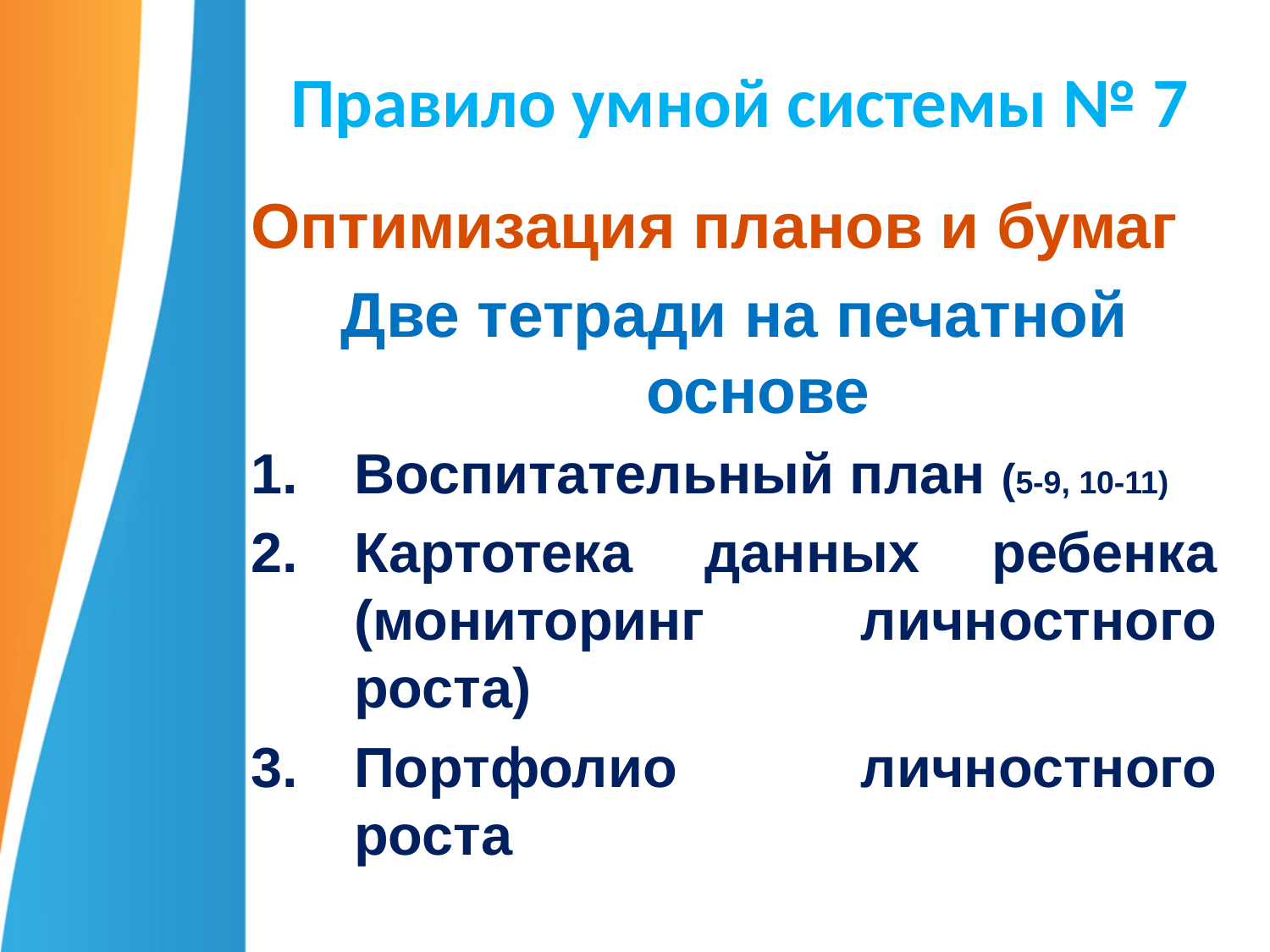

# Правило умной системы № 7
Оптимизация планов и бумаг
Две тетради на печатной основе
Воспитательный план (5-9, 10-11)
Картотека данных ребенка (мониторинг личностного роста)
Портфолио личностного роста